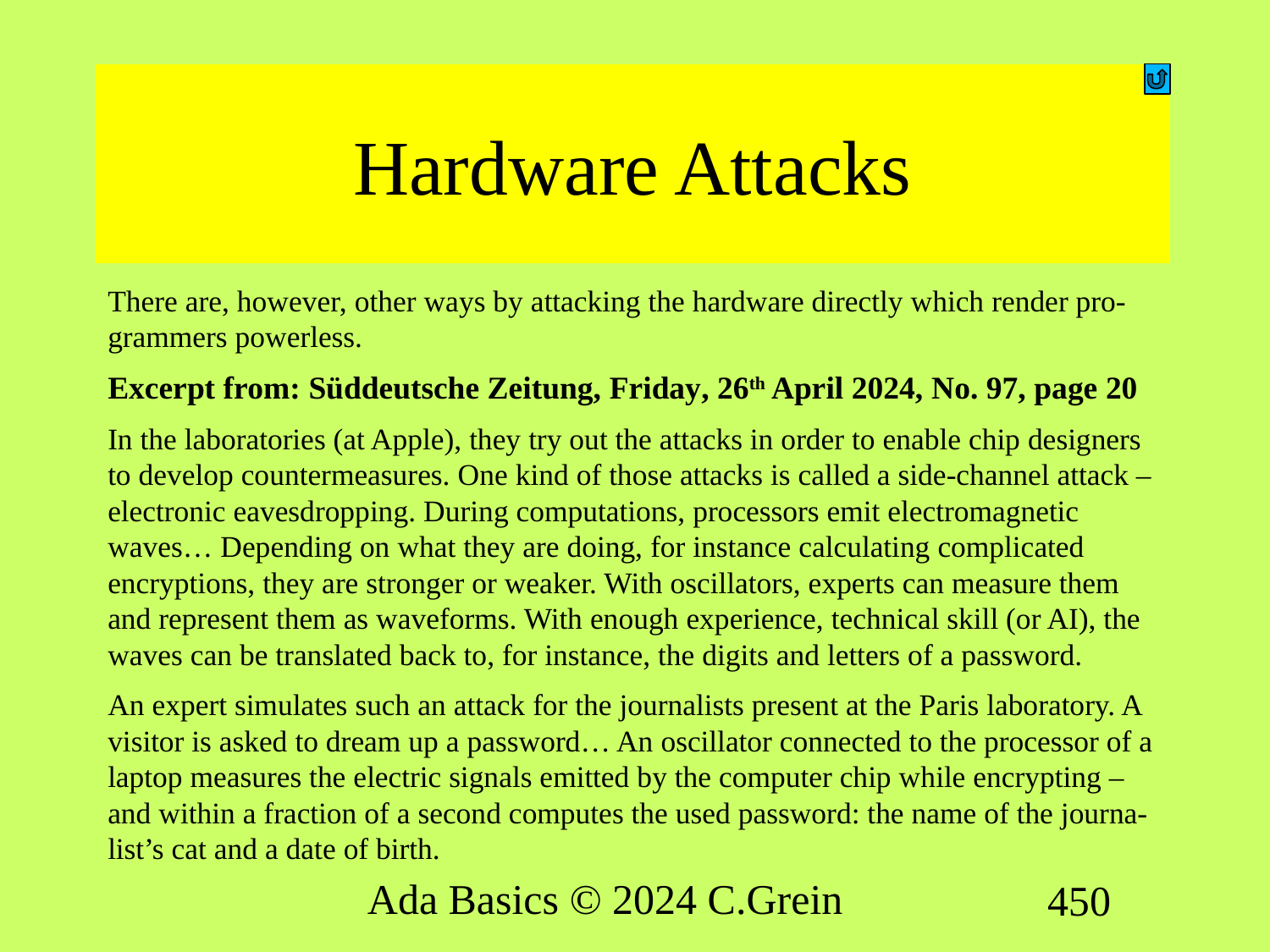

# Hardware Attacks
There are, however, other ways by attacking the hardware directly which render pro-grammers powerless.
Excerpt from: Süddeutsche Zeitung, Friday, 26th April 2024, No. 97, page 20
In the laboratories (at Apple), they try out the attacks in order to enable chip designers to develop countermeasures. One kind of those attacks is called a side-channel attack – electronic eavesdropping. During computations, processors emit electromagnetic waves… Depending on what they are doing, for instance calculating complicated encryptions, they are stronger or weaker. With oscillators, experts can measure them and represent them as waveforms. With enough experience, technical skill (or AI), the waves can be translated back to, for instance, the digits and letters of a password.
An expert simulates such an attack for the journalists present at the Paris laboratory. A visitor is asked to dream up a password… An oscillator connected to the processor of a laptop measures the electric signals emitted by the computer chip while encrypting – and within a fraction of a second computes the used password: the name of the journa-list’s cat and a date of birth.
Ada Basics © 2024 C.Grein
450